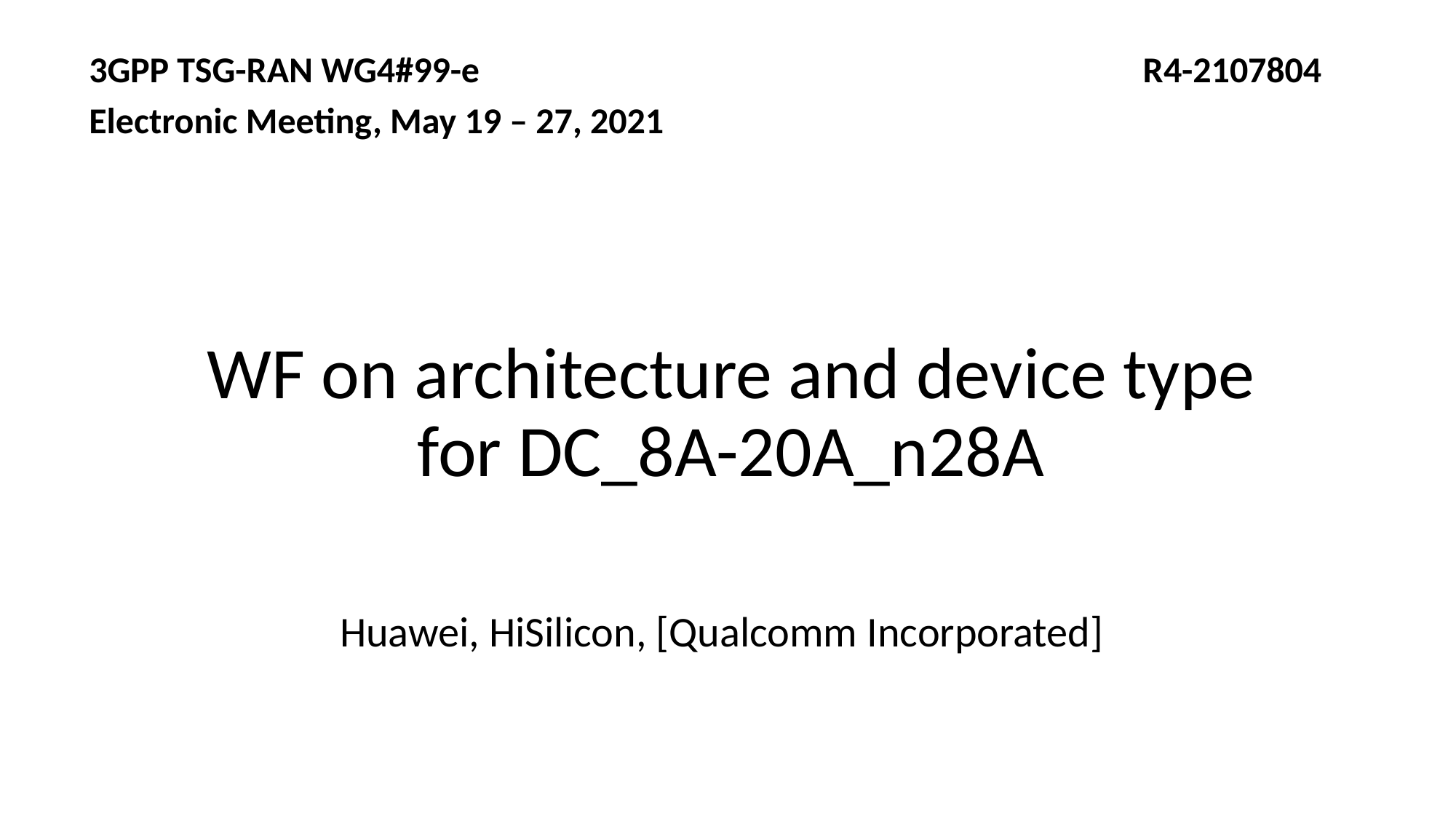

3GPP TSG-RAN WG4#99-e                                                                                 R4-2107804
Electronic Meeting, May 19 – 27, 2021
# WF on architecture and device type for DC_8A-20A_n28A
Huawei, HiSilicon, [Qualcomm Incorporated]